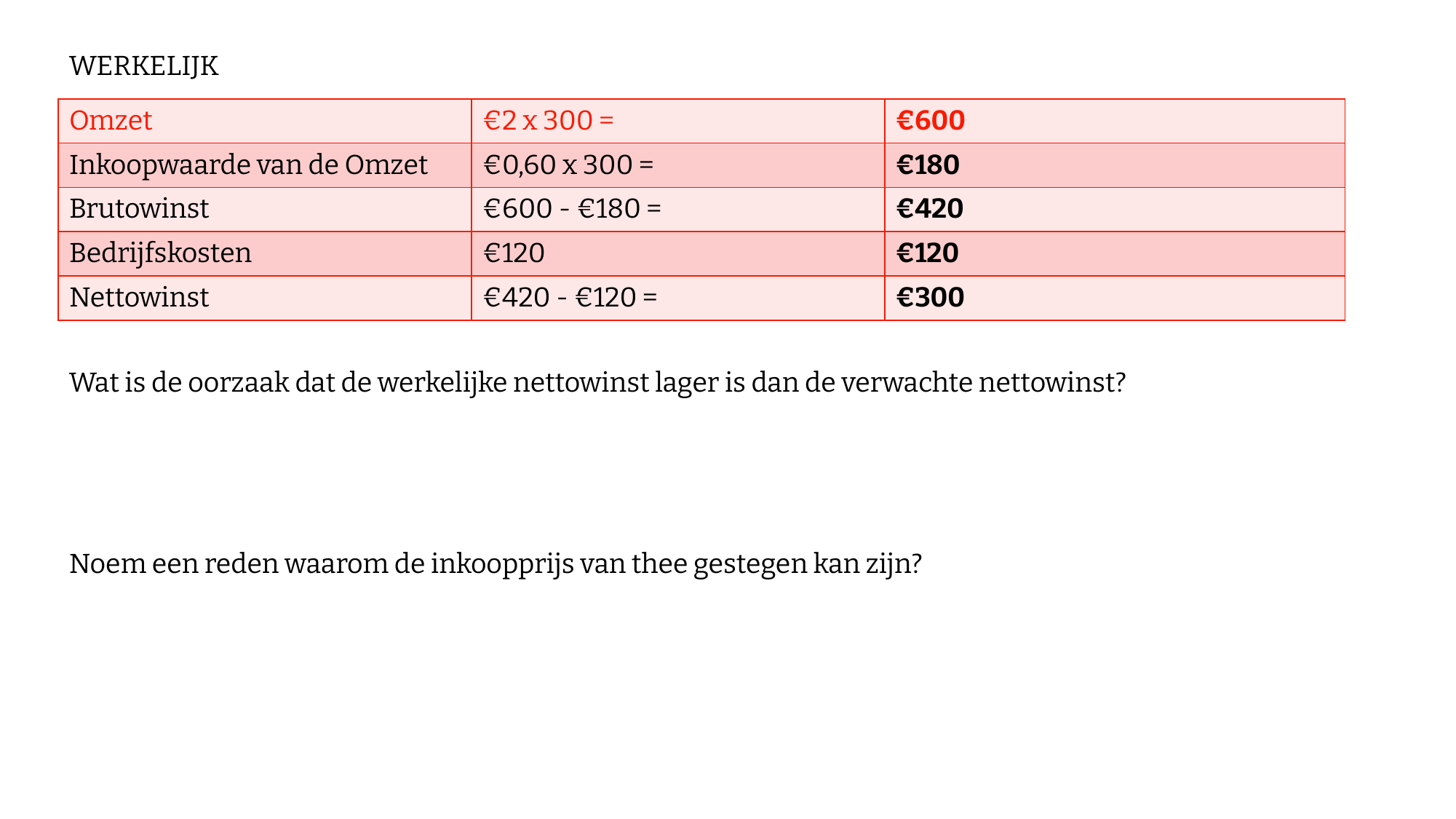

WERKELIJK
| Omzet | €2 x 300 = | €600 |
| --- | --- | --- |
| Inkoopwaarde van de Omzet | €0,60 x 300 = | €180 |
| Brutowinst | €600 - €180 = | €420 |
| Bedrijfskosten | €120 | €120 |
| Nettowinst | €420 - €120 = | €300 |
Wat is de oorzaak dat de werkelijke nettowinst lager is dan de verwachte nettowinst?
Noem een reden waarom de inkoopprijs van thee gestegen kan zijn?